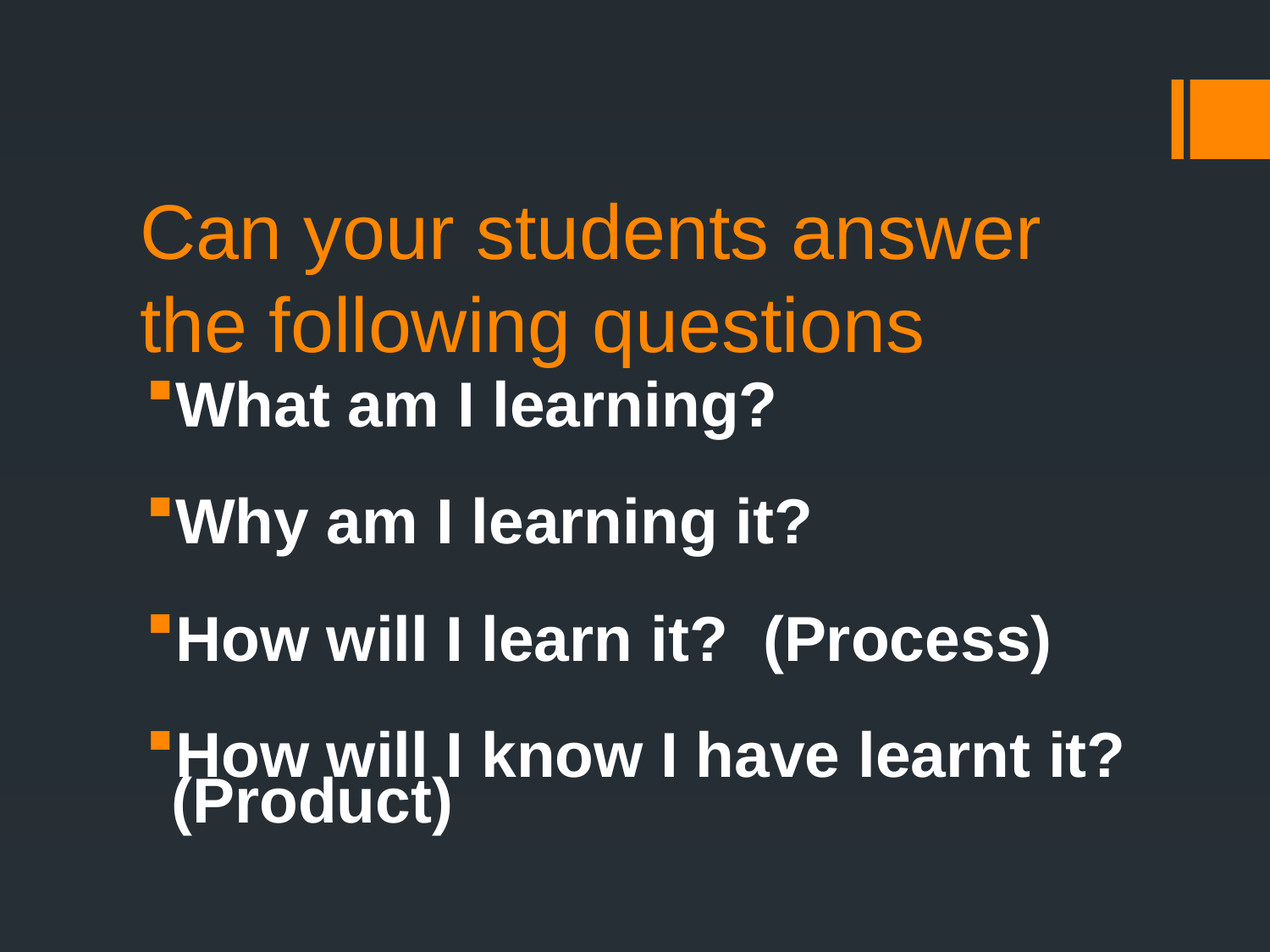

# Can your students answer the following questions
What am I learning?

Why am I learning it?

How will I learn it?  (Process)

How will I know I have learnt it? (Product)